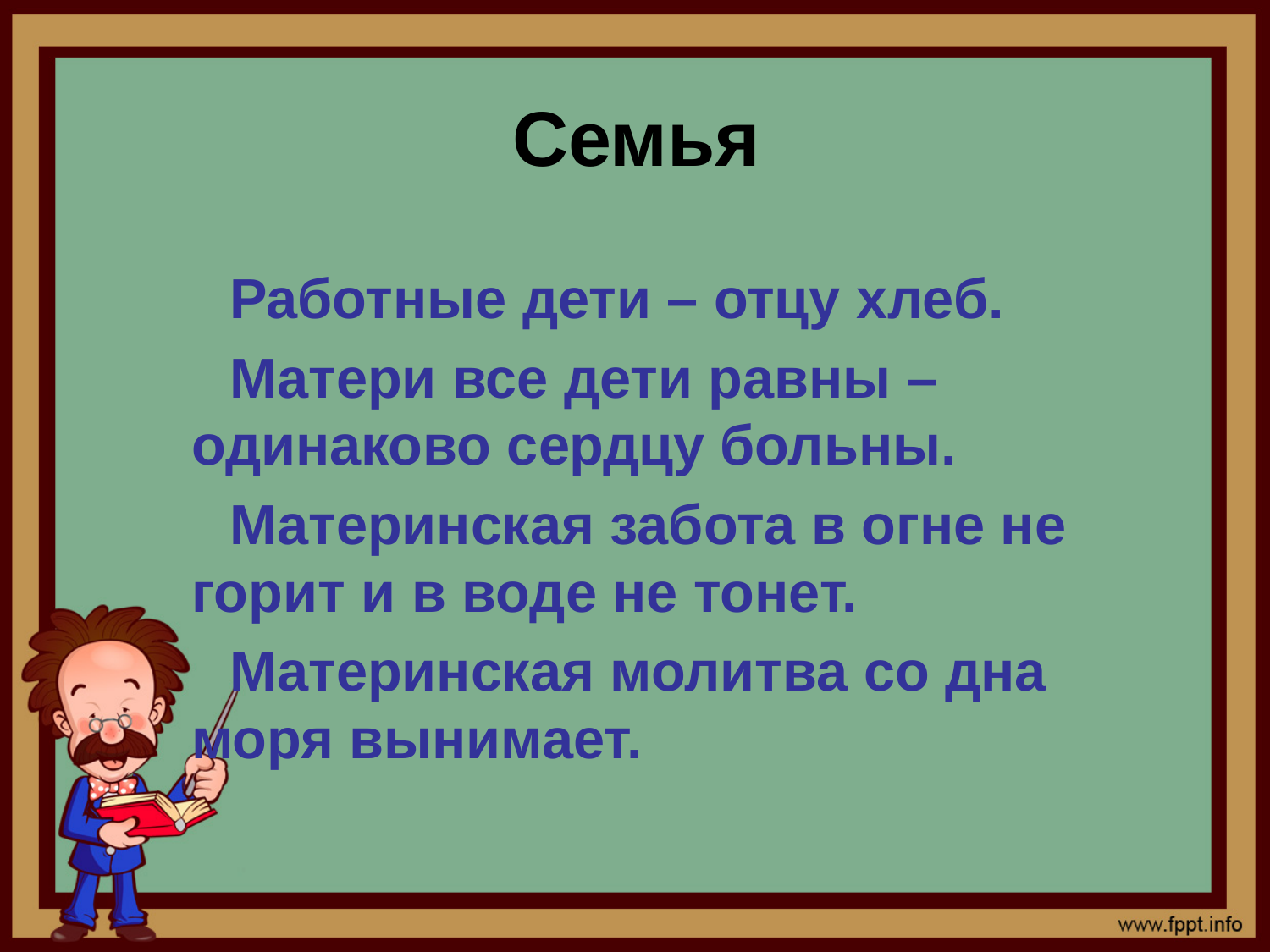

# Семья
Работные дети – отцу хлеб.
Матери все дети равны – одинаково сердцу больны.
Материнская забота в огне не горит и в воде не тонет.
Материнская молитва со дна моря вынимает.